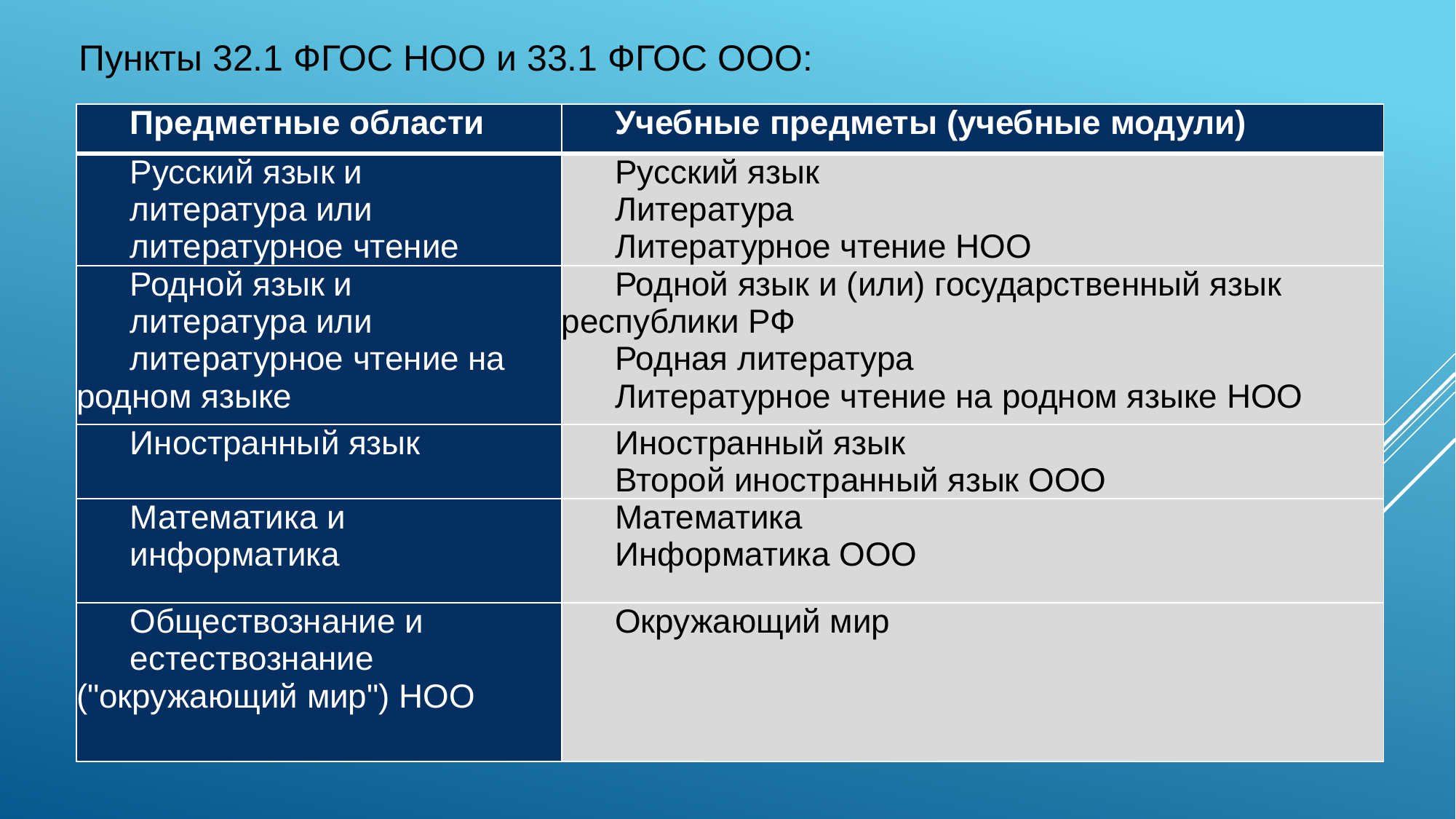

Пункты 32.1 ФГОС НОО и 33.1 ФГОС ООО:
| Предметные области | Учебные предметы (учебные модули) |
| --- | --- |
| Русский язык и литература или литературное чтение | Русский язык Литература Литературное чтение НОО |
| Родной язык и литература или литературное чтение на родном языке | Родной язык и (или) государственный язык республики РФ Родная литература Литературное чтение на родном языке НОО |
| Иностранный язык | Иностранный язык Второй иностранный язык ООО |
| Математика и информатика | Математика Информатика ООО |
| Обществознание и естествознание ("окружающий мир") НОО | Окружающий мир |